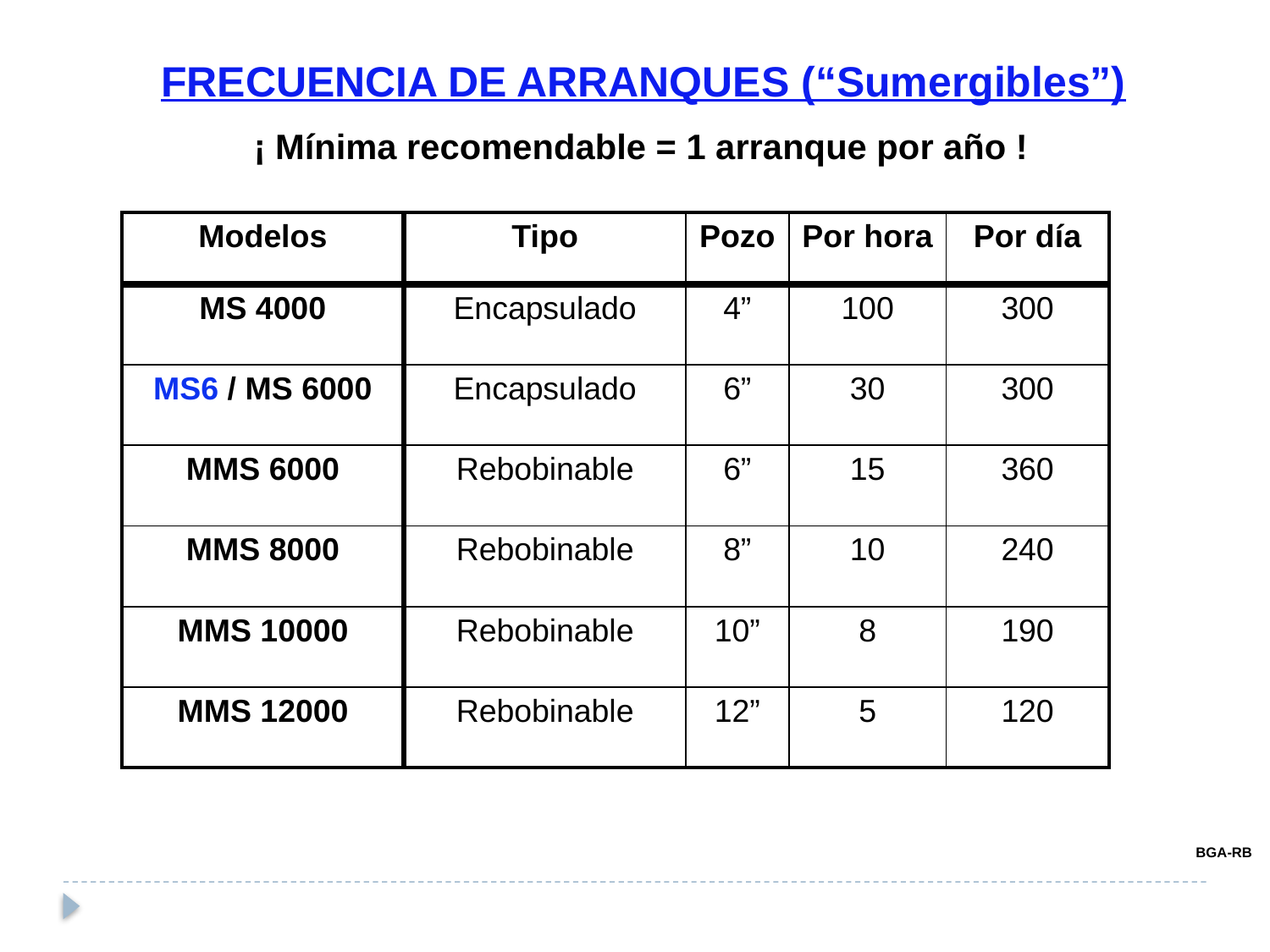

FRECUENCIA DE ARRANQUES (“Sumergibles”)
¡ Mínima recomendable = 1 arranque por año !
| Modelos | Tipo | Pozo | Por hora | Por día |
| --- | --- | --- | --- | --- |
| MS 4000 | Encapsulado | 4” | 100 | 300 |
| MS6 / MS 6000 | Encapsulado | 6” | 30 | 300 |
| MMS 6000 | Rebobinable | 6” | 15 | 360 |
| MMS 8000 | Rebobinable | 8” | 10 | 240 |
| MMS 10000 | Rebobinable | 10” | 8 | 190 |
| MMS 12000 | Rebobinable | 12” | 5 | 120 |
BGA-RB